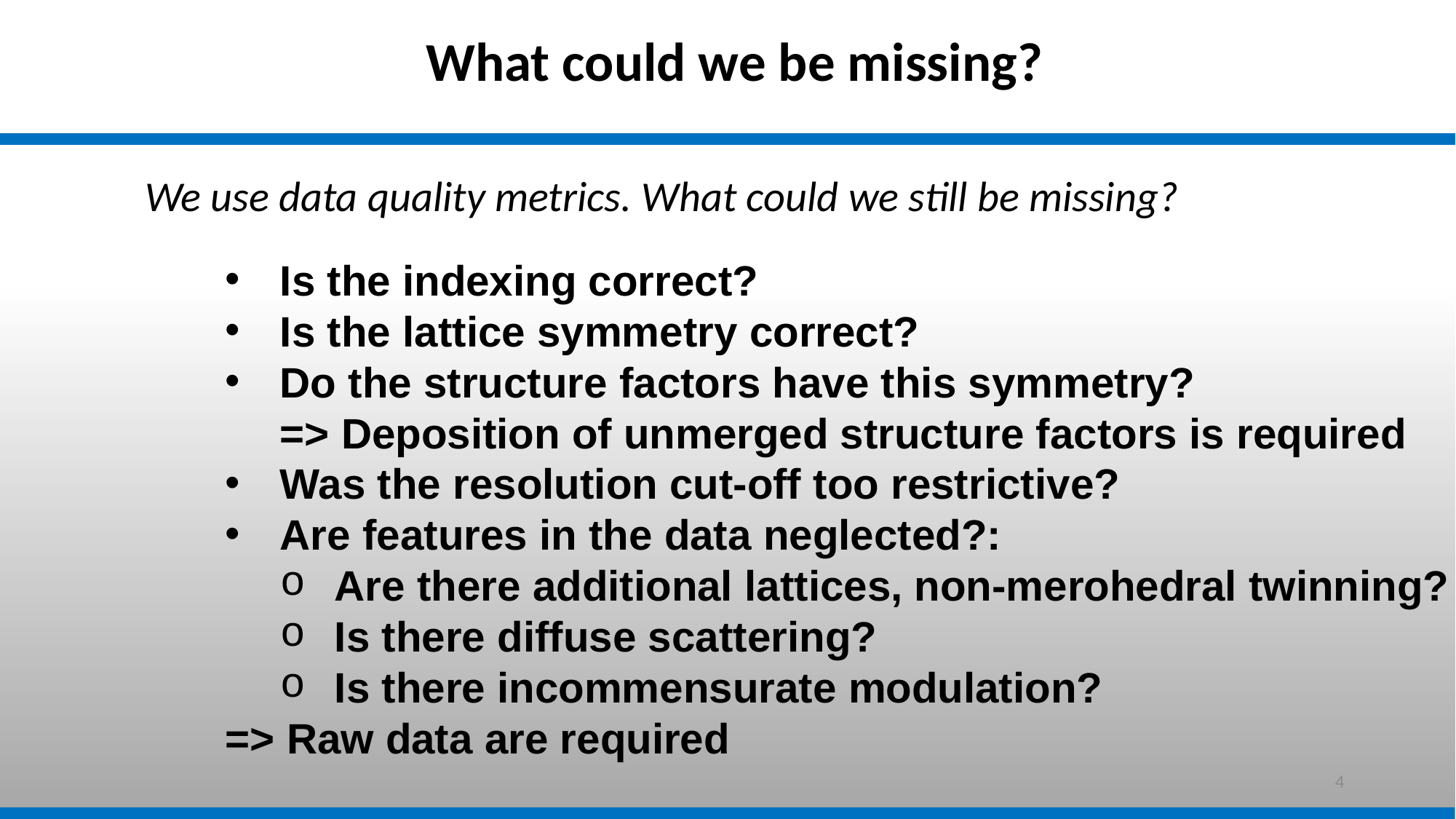

What could we be missing?

We use data quality metrics. What could we still be missing?
Is the indexing correct?
Is the lattice symmetry correct?
Do the structure factors have this symmetry?
=> Deposition of unmerged structure factors is required
Was the resolution cut-off too restrictive?
Are features in the data neglected?:
Are there additional lattices, non-merohedral twinning?
Is there diffuse scattering?
Is there incommensurate modulation?
=> Raw data are required

4